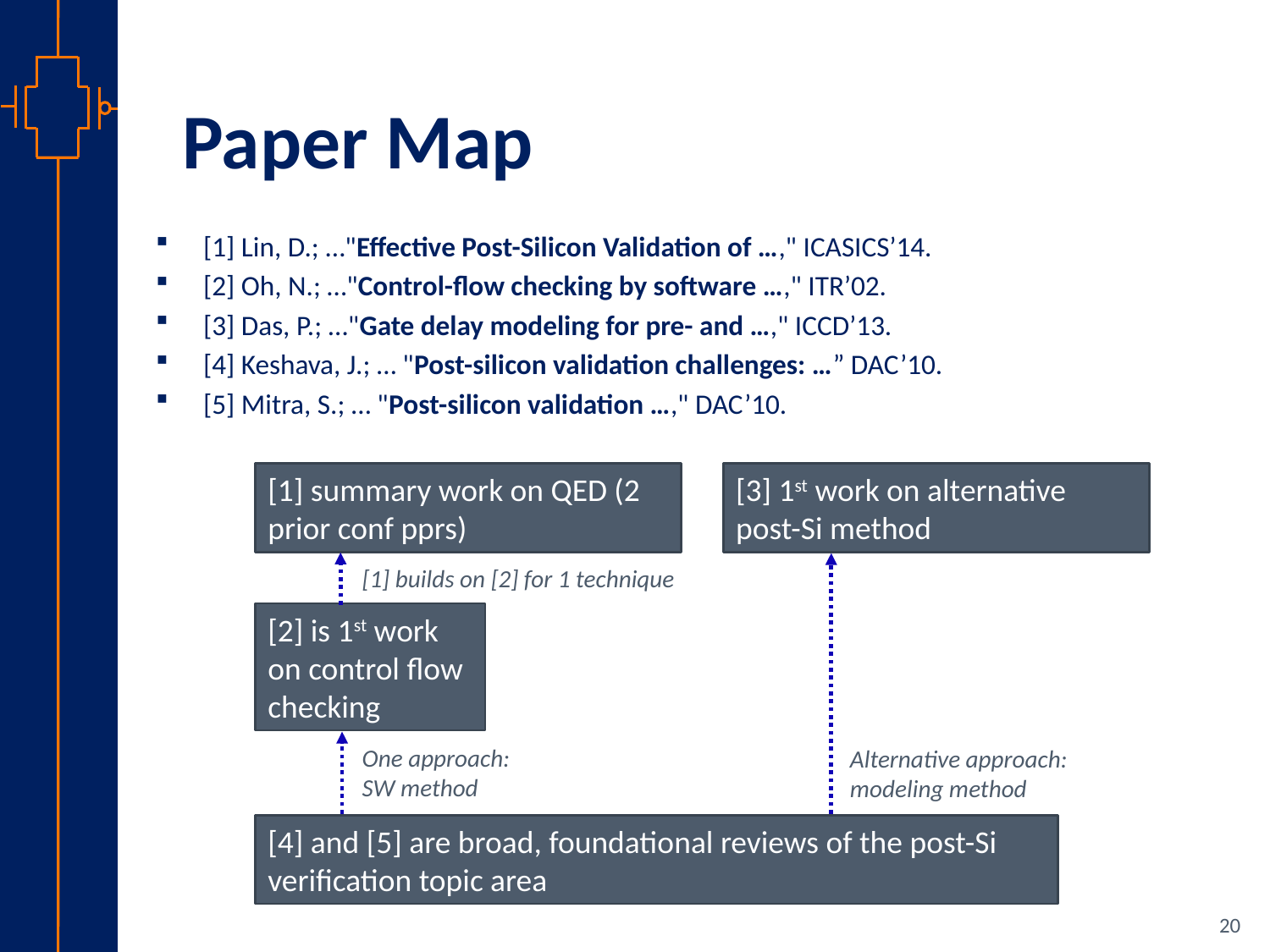

# Paper Map
[1] Lin, D.; …"Effective Post-Silicon Validation of …," ICASICS’14.
[2] Oh, N.; …"Control-flow checking by software …," ITR’02.
[3] Das, P.; …"Gate delay modeling for pre- and …," ICCD’13.
[4] Keshava, J.; … "Post-silicon validation challenges: …” DAC’10.
[5] Mitra, S.; … "Post-silicon validation …," DAC’10.
[3] 1st work on alternative post-Si method
[1] summary work on QED (2 prior conf pprs)

[1] builds on [2] for 1 technique
[2] is 1st work on control flow checking

One approach:
SW method
Alternative approach:
modeling method
[4] and [5] are broad, foundational reviews of the post-Si verification topic area
20